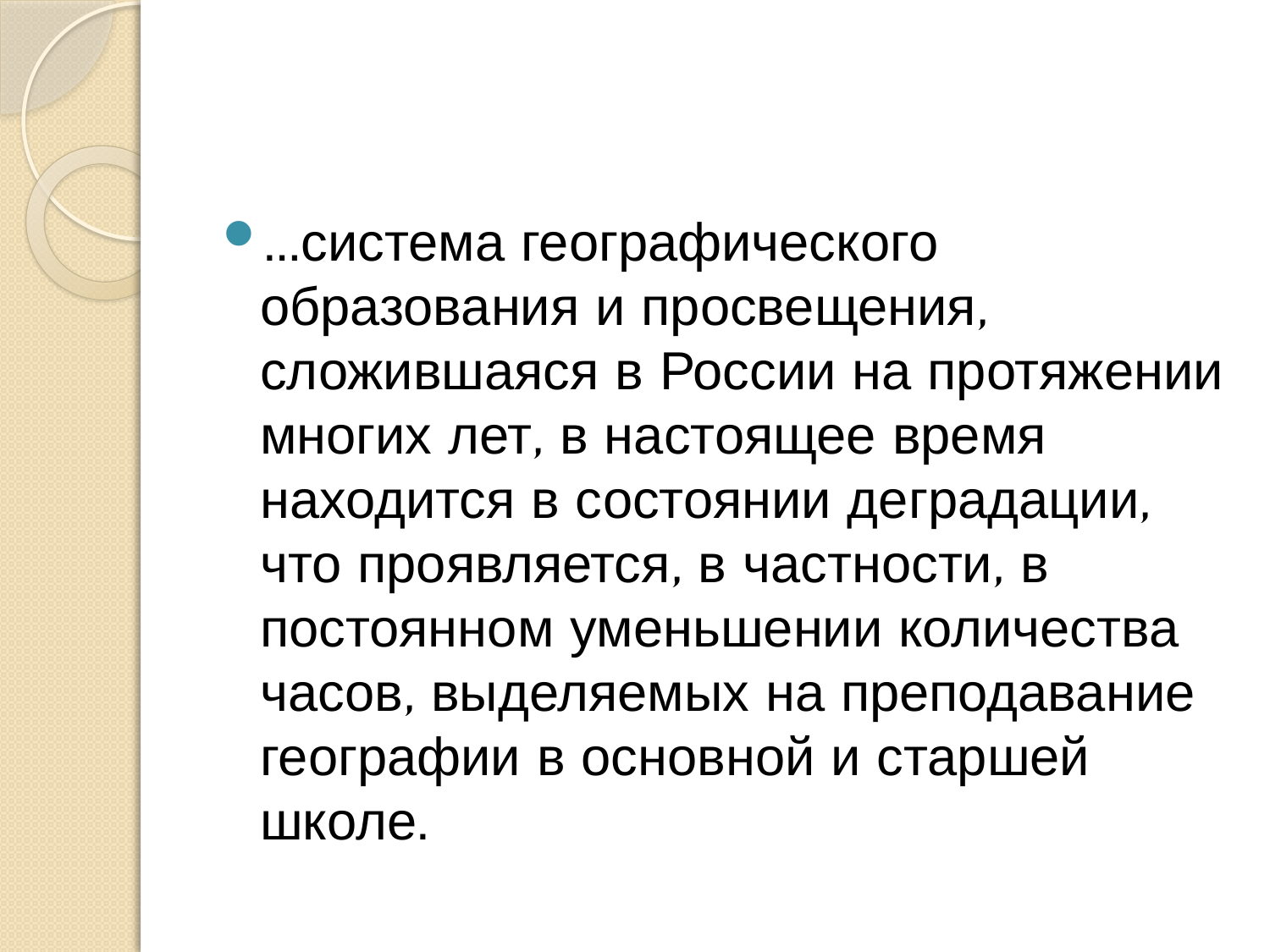

#
…система географического образования и просвещения, сложившаяся в России на протяжении многих лет, в настоящее время находится в состоянии деградации, что проявляется, в частности, в постоянном уменьшении количества часов, выделяемых на преподавание географии в основной и старшей школе.